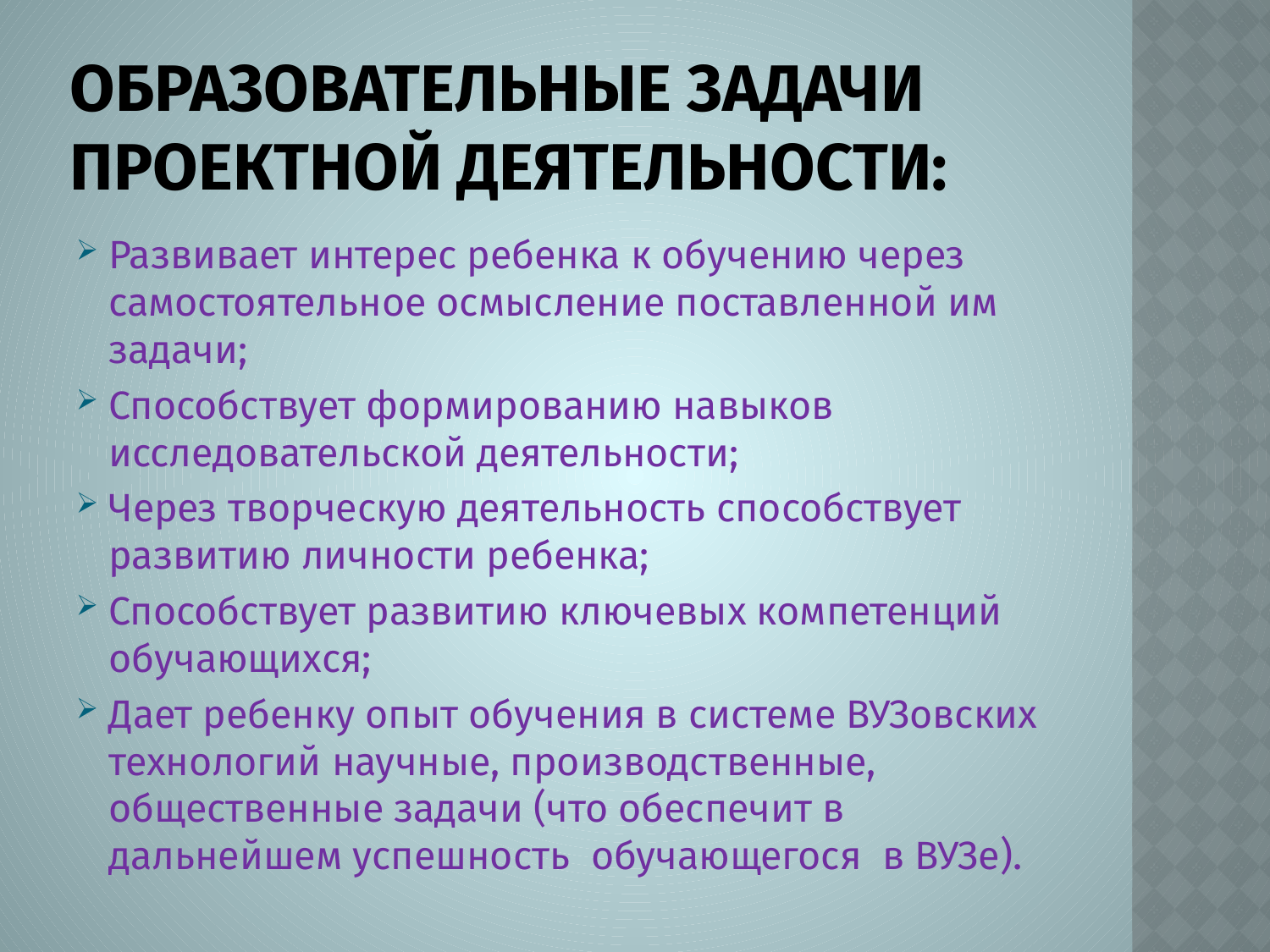

# Образовательные задачи проектной деятельности:
Развивает интерес ребенка к обучению через самостоятельное осмысление поставленной им задачи;
Способствует формированию навыков исследовательской деятельности;
Через творческую деятельность способствует развитию личности ребенка;
Способствует развитию ключевых компетенций обучающихся;
Дает ребенку опыт обучения в системе ВУЗовских технологий научные, производственные, общественные задачи (что обеспечит в дальнейшем успешность  обучающегося  в ВУЗе).